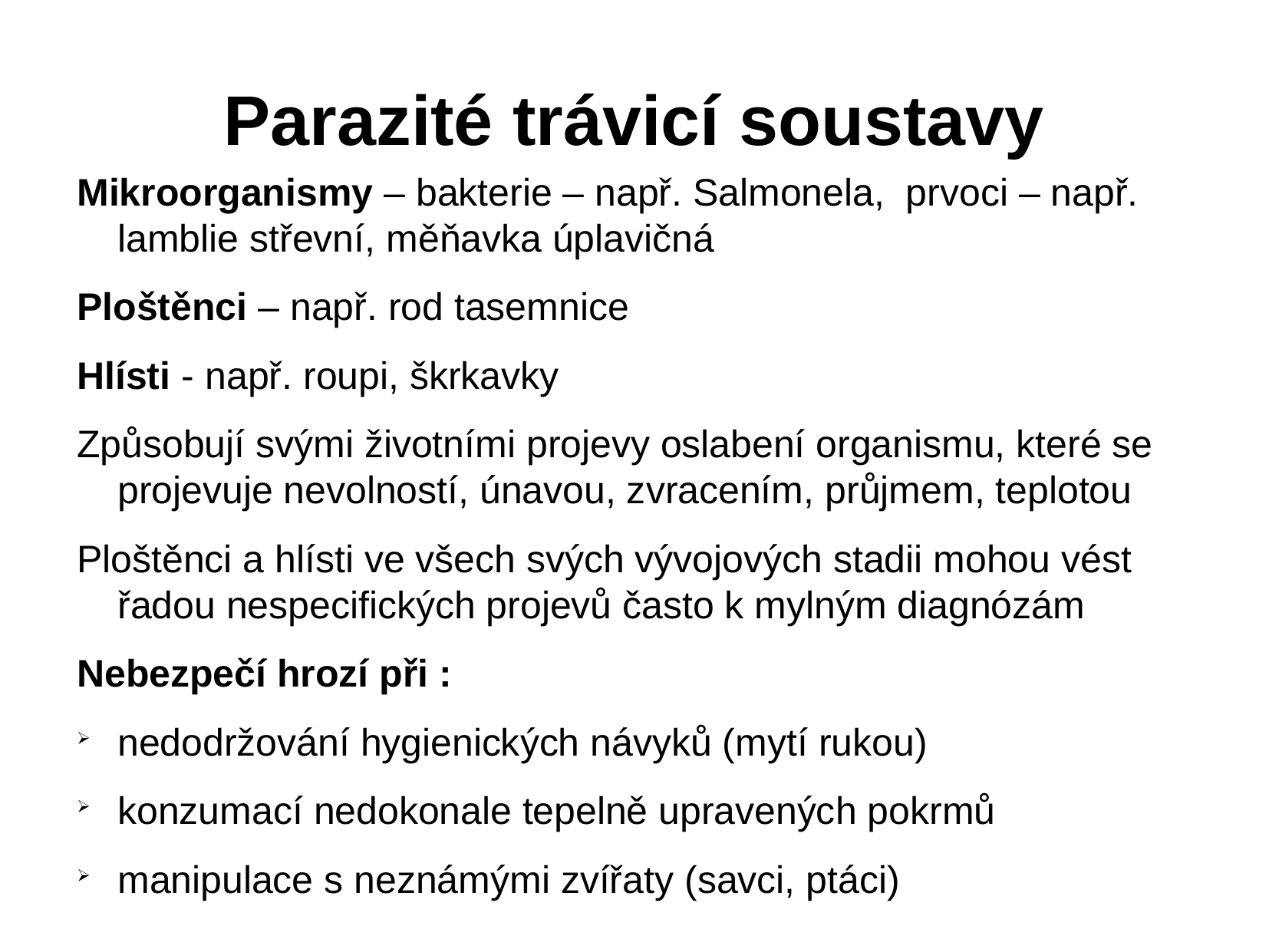

# Parazité trávicí soustavy
Mikroorganismy – bakterie – např. Salmonela,  prvoci – např. lamblie střevní, měňavka úplavičná
Ploštěnci – např. rod tasemnice
Hlísti - např. roupi, škrkavky
Způsobují svými životními projevy oslabení organismu, které se projevuje nevolností, únavou, zvracením, průjmem, teplotou
Ploštěnci a hlísti ve všech svých vývojových stadii mohou vést řadou nespecifických projevů často k mylným diagnózám
Nebezpečí hrozí při :
nedodržování hygienických návyků (mytí rukou)
konzumací nedokonale tepelně upravených pokrmů
manipulace s neznámými zvířaty (savci, ptáci)